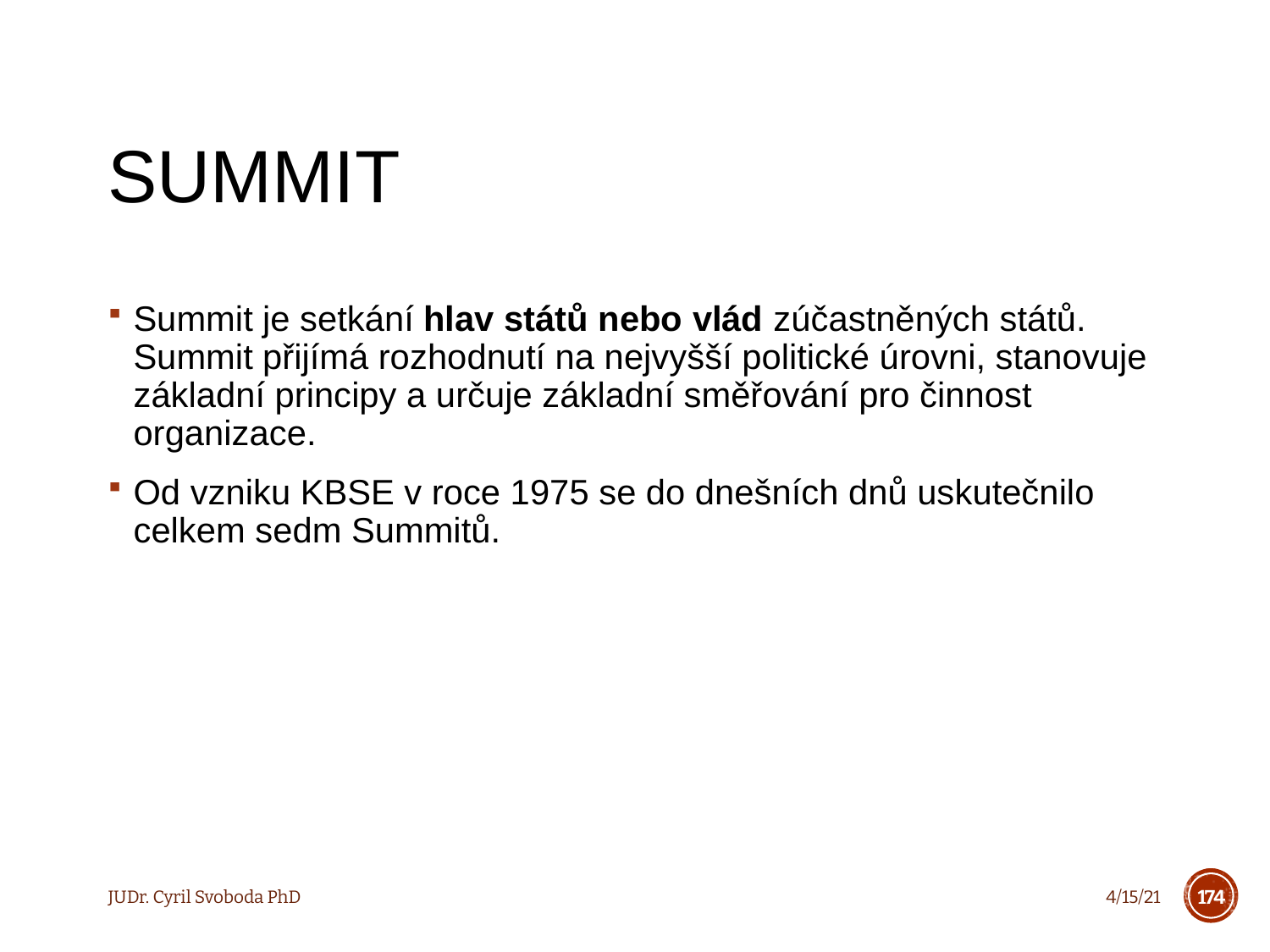

# Summit
Summit je setkání hlav států nebo vlád zúčastněných států. Summit přijímá rozhodnutí na nejvyšší politické úrovni, stanovuje základní principy a určuje základní směřování pro činnost organizace.
Od vzniku KBSE v roce 1975 se do dnešních dnů uskutečnilo celkem sedm Summitů.
JUDr. Cyril Svoboda PhD
4/15/21
174